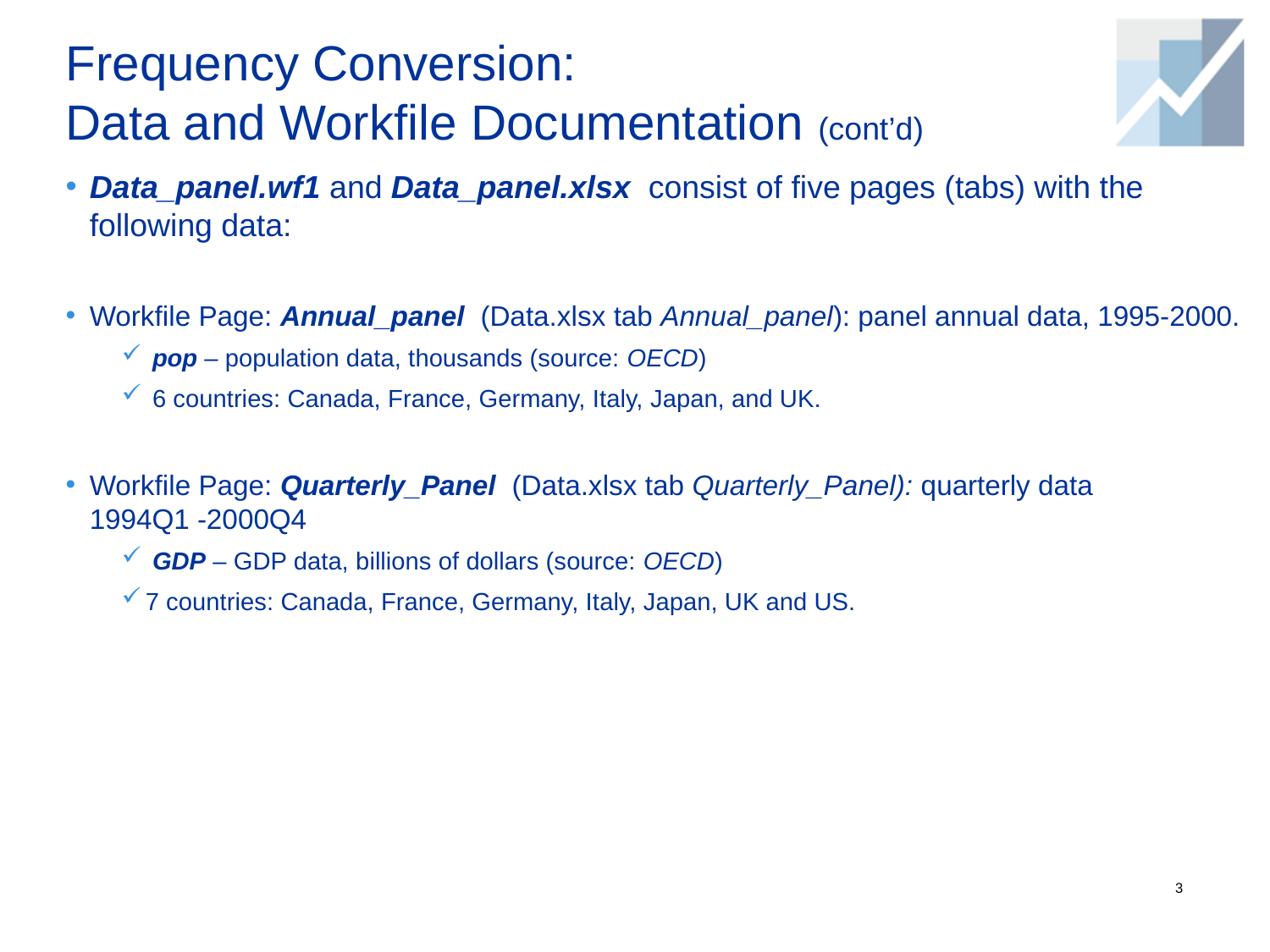

# Frequency Conversion: Data and Workfile Documentation (cont’d)
Data_panel.wf1 and Data_panel.xlsx  consist of five pages (tabs) with the following data:

Workfile Page: Annual_panel  (Data.xlsx tab Annual_panel): panel annual data, 1995-2000.
 pop – population data, thousands (source: OECD)
 6 countries: Canada, France, Germany, Italy, Japan, and UK.

Workfile Page: Quarterly_Panel  (Data.xlsx tab Quarterly_Panel): quarterly data       1994Q1 -2000Q4
 GDP – GDP data, billions of dollars (source: OECD)
7 countries: Canada, France, Germany, Italy, Japan, UK and US.

3